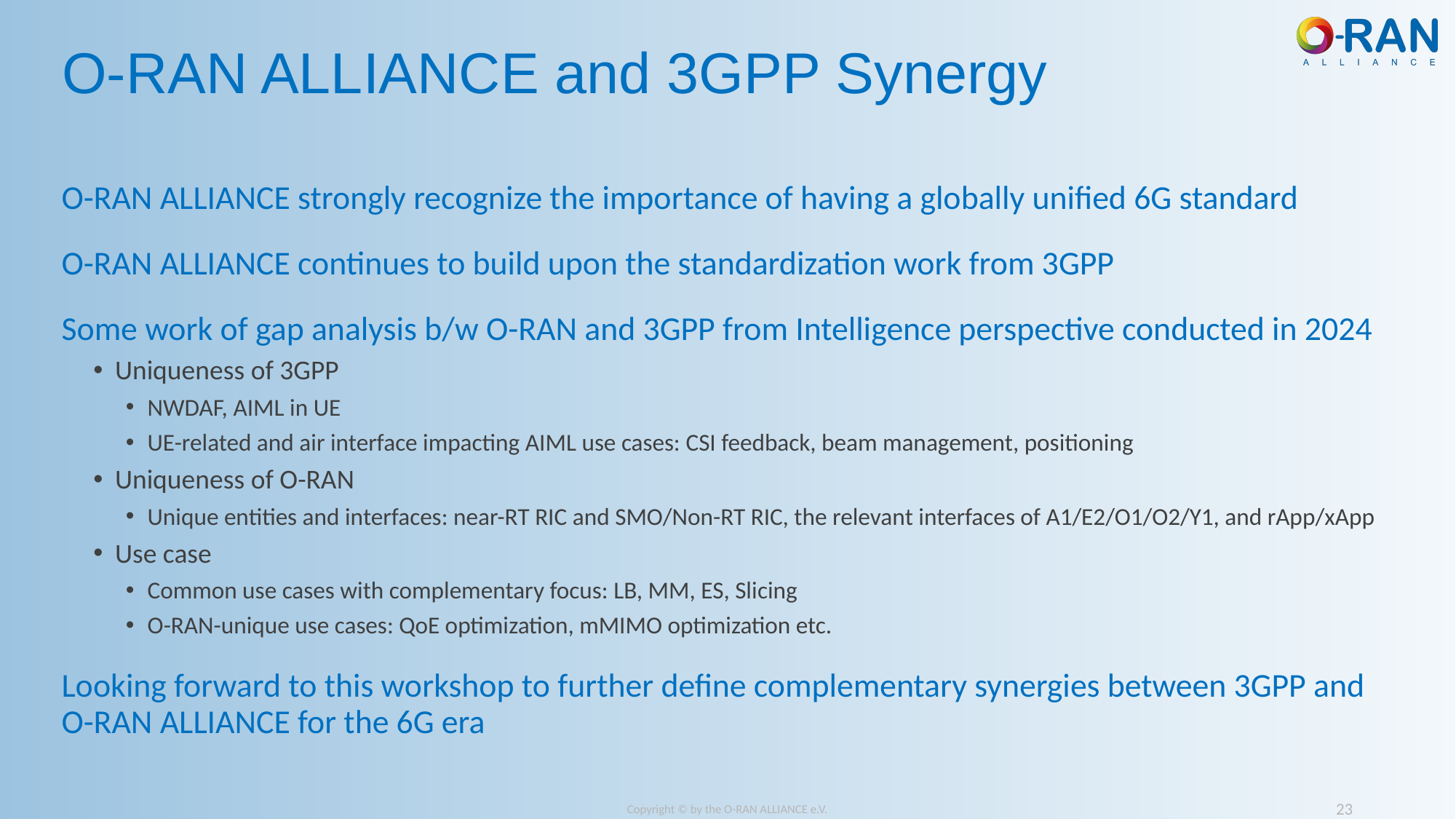

# O-RAN ALLIANCE and 3GPP Synergy
O-RAN ALLIANCE strongly recognize the importance of having a globally unified 6G standard
O-RAN ALLIANCE continues to build upon the standardization work from 3GPP
Some work of gap analysis b/w O-RAN and 3GPP from Intelligence perspective conducted in 2024
Uniqueness of 3GPP
NWDAF, AIML in UE
UE-related and air interface impacting AIML use cases: CSI feedback, beam management, positioning
Uniqueness of O-RAN
Unique entities and interfaces: near-RT RIC and SMO/Non-RT RIC, the relevant interfaces of A1/E2/O1/O2/Y1, and rApp/xApp
Use case
Common use cases with complementary focus: LB, MM, ES, Slicing
O-RAN-unique use cases: QoE optimization, mMIMO optimization etc.
Looking forward to this workshop to further define complementary synergies between 3GPP and O-RAN ALLIANCE for the 6G era
23
Copyright © by the O-RAN ALLIANCE e.V.